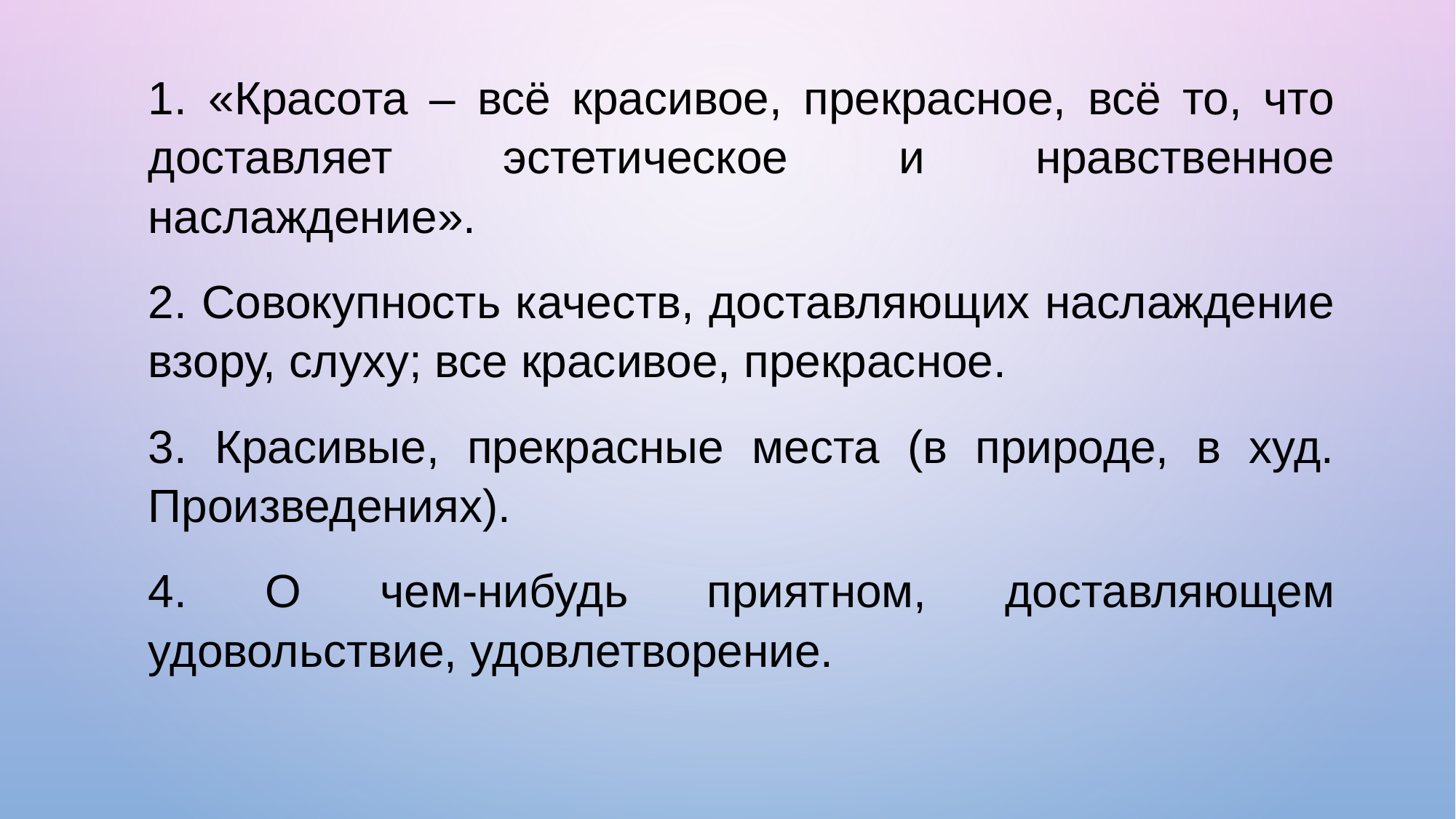

1. «Красота – всё красивое, прекрасное, всё то, что доставляет эстетическое и нравственное наслаждение».
2. Совокупность качеств, доставляющих наслаждение взору, слуху; все красивое, прекрасное.
3. Красивые, прекрасные места (в природе, в худ. Произведениях).
4. О чем-нибудь приятном, доставляющем удовольствие, удовлетворение.